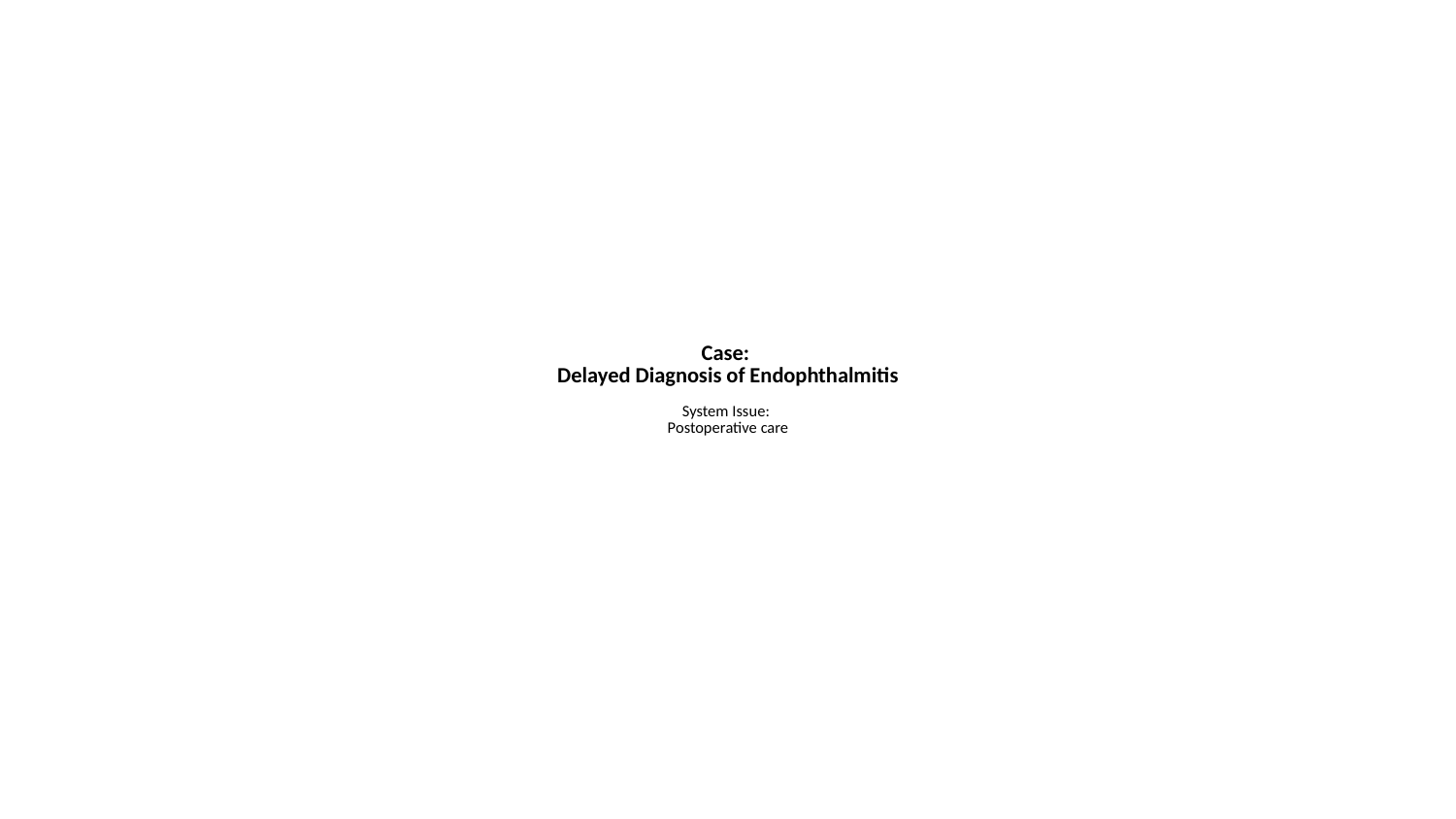

# Case: Delayed Diagnosis of Endophthalmitis System Issue: Postoperative care